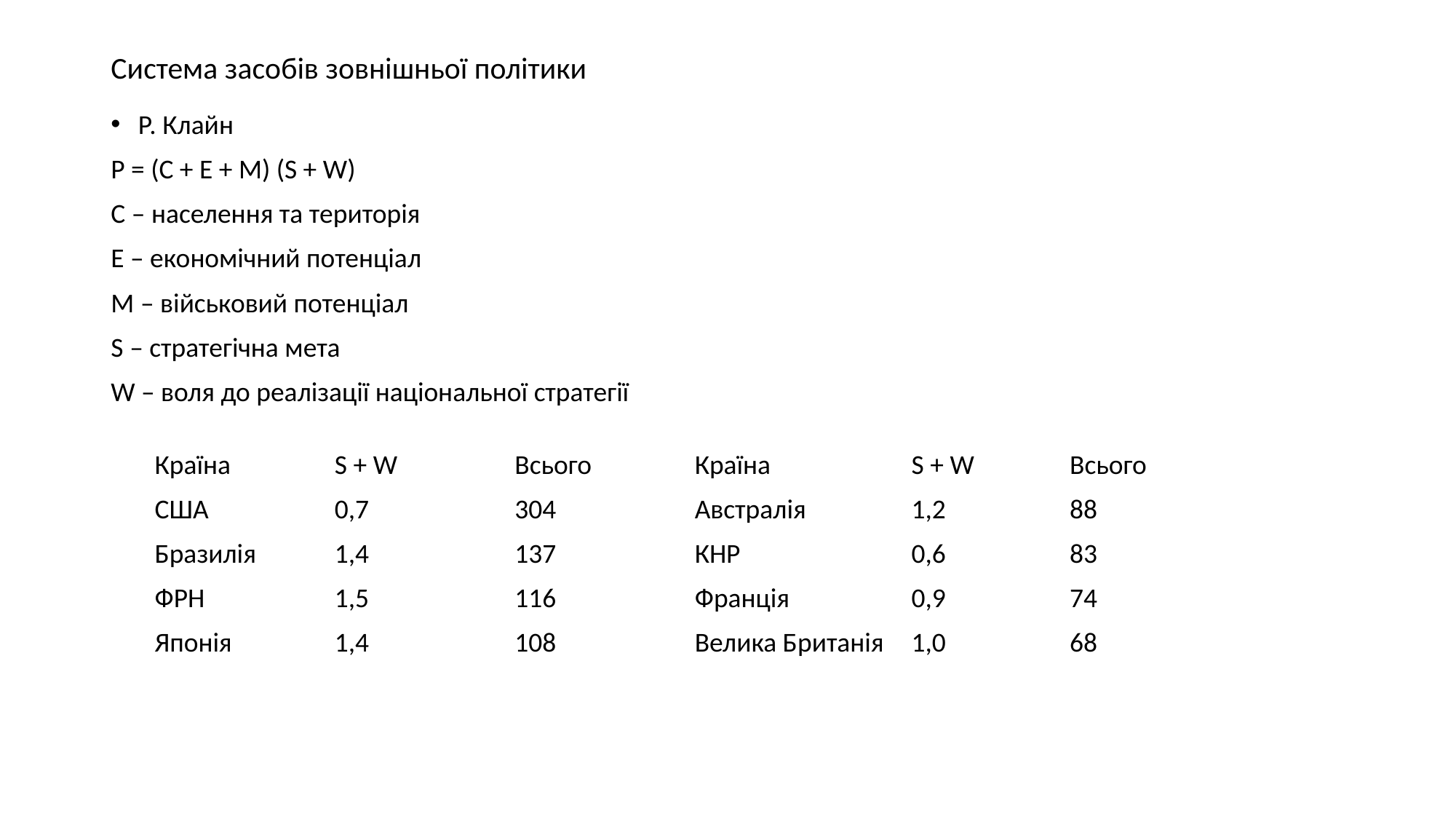

# Система засобів зовнішньої політики
Р. Клайн
P = (C + E + M) (S + W)
C – населення та територія
E – економічний потенціал
M – військовий потенціал
S – стратегічна мета
W – воля до реалізації національної стратегії

| Країна | S + W | Всього | Країна | S + W | Всього |
| --- | --- | --- | --- | --- | --- |
| США | 0,7 | 304 | Австралія | 1,2 | 88 |
| Бразилія | 1,4 | 137 | КНР | 0,6 | 83 |
| ФРН | 1,5 | 116 | Франція | 0,9 | 74 |
| Японія | 1,4 | 108 | Велика Британія | 1,0 | 68 |